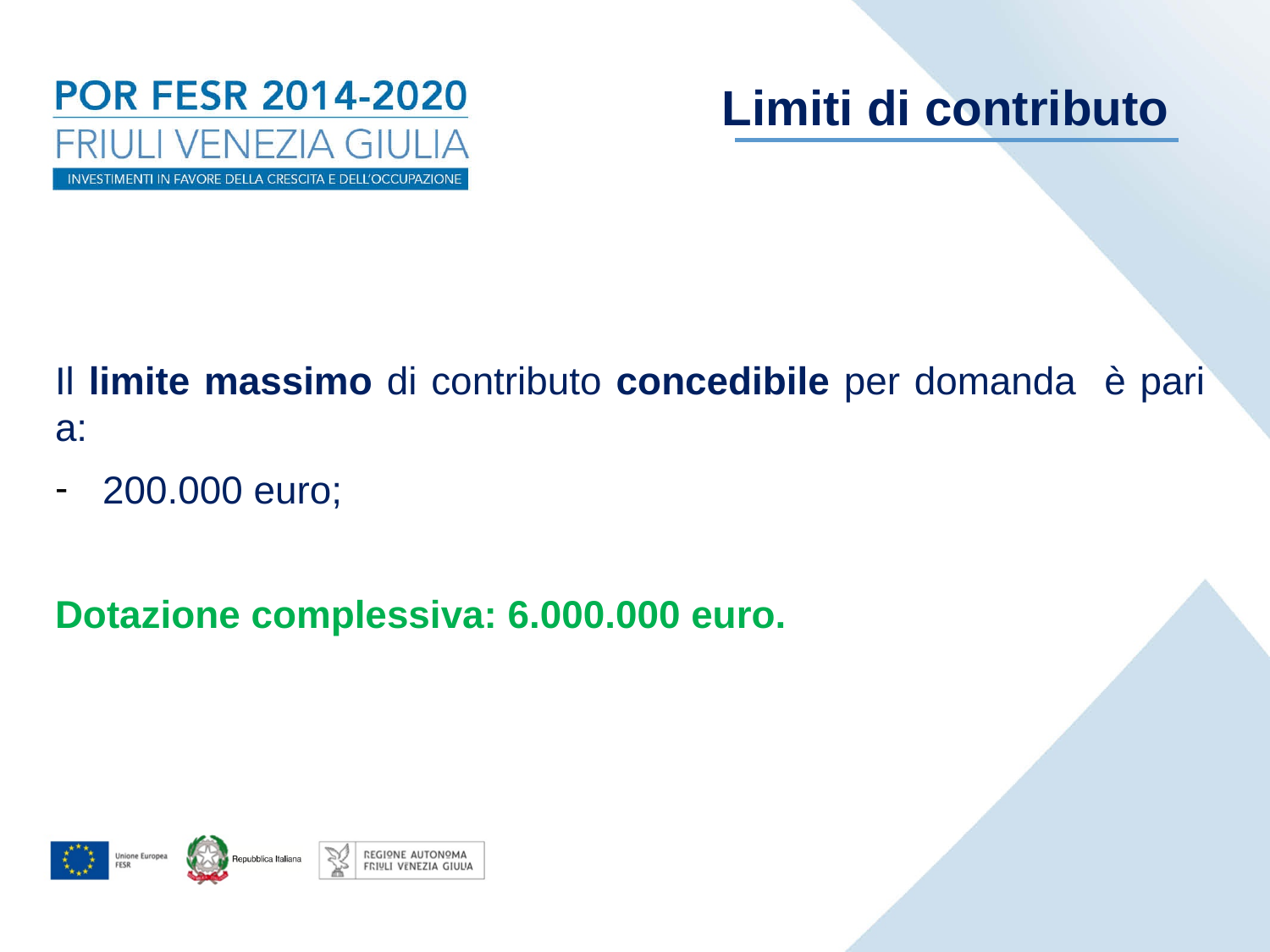

# Limiti di contributo
Il limite massimo di contributo concedibile per domanda  è pari a:
200.000 euro;

Dotazione complessiva: 6.000.000 euro.